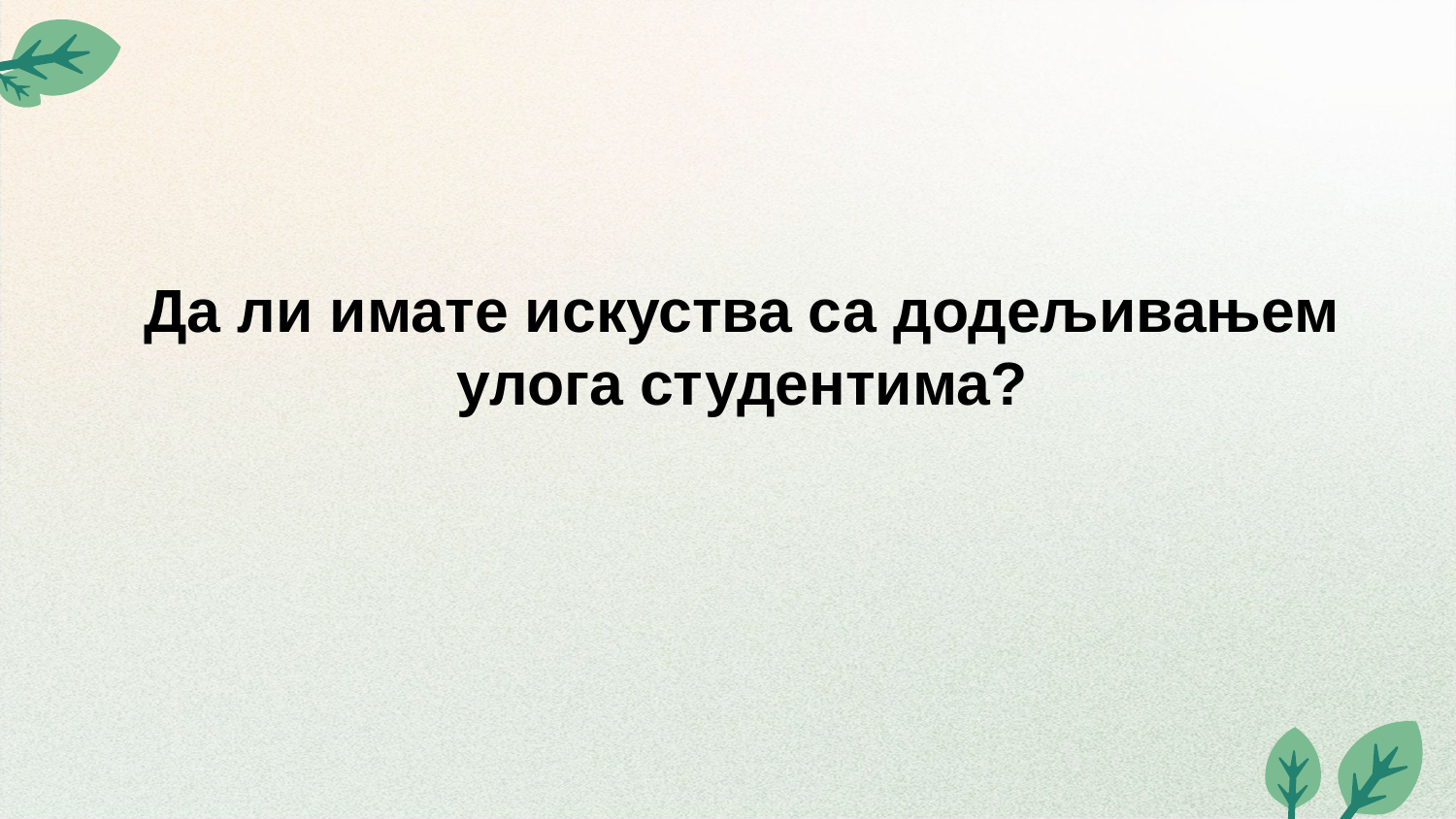

# Да ли имате искуства са додељивањем улога студентима?